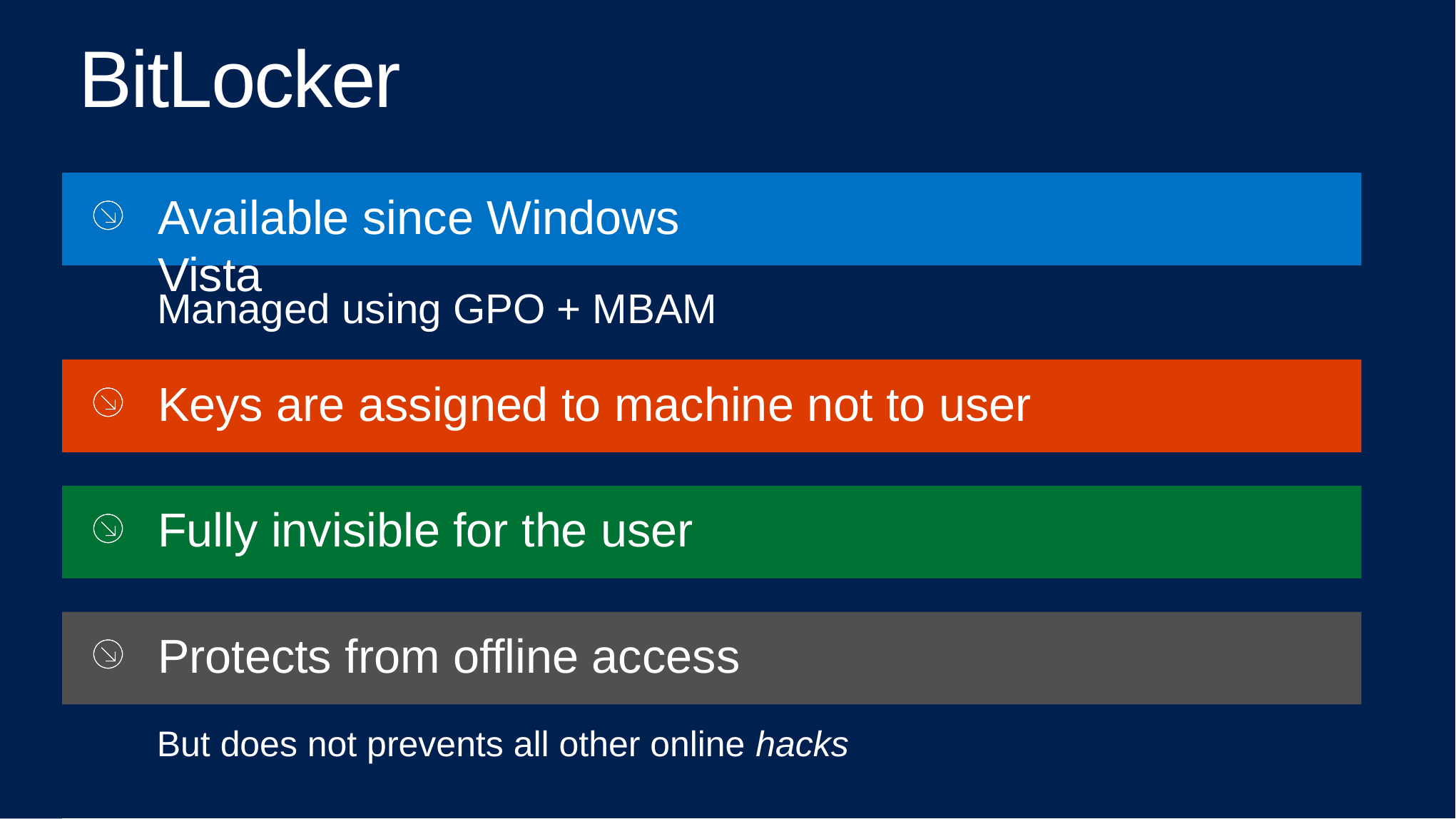

# BitLocker

Available since Windows Vista
Managed using GPO + MBAM

Keys are assigned to machine not to user

Fully invisible for the user

Protects from offline access
But does not prevents all other online hacks